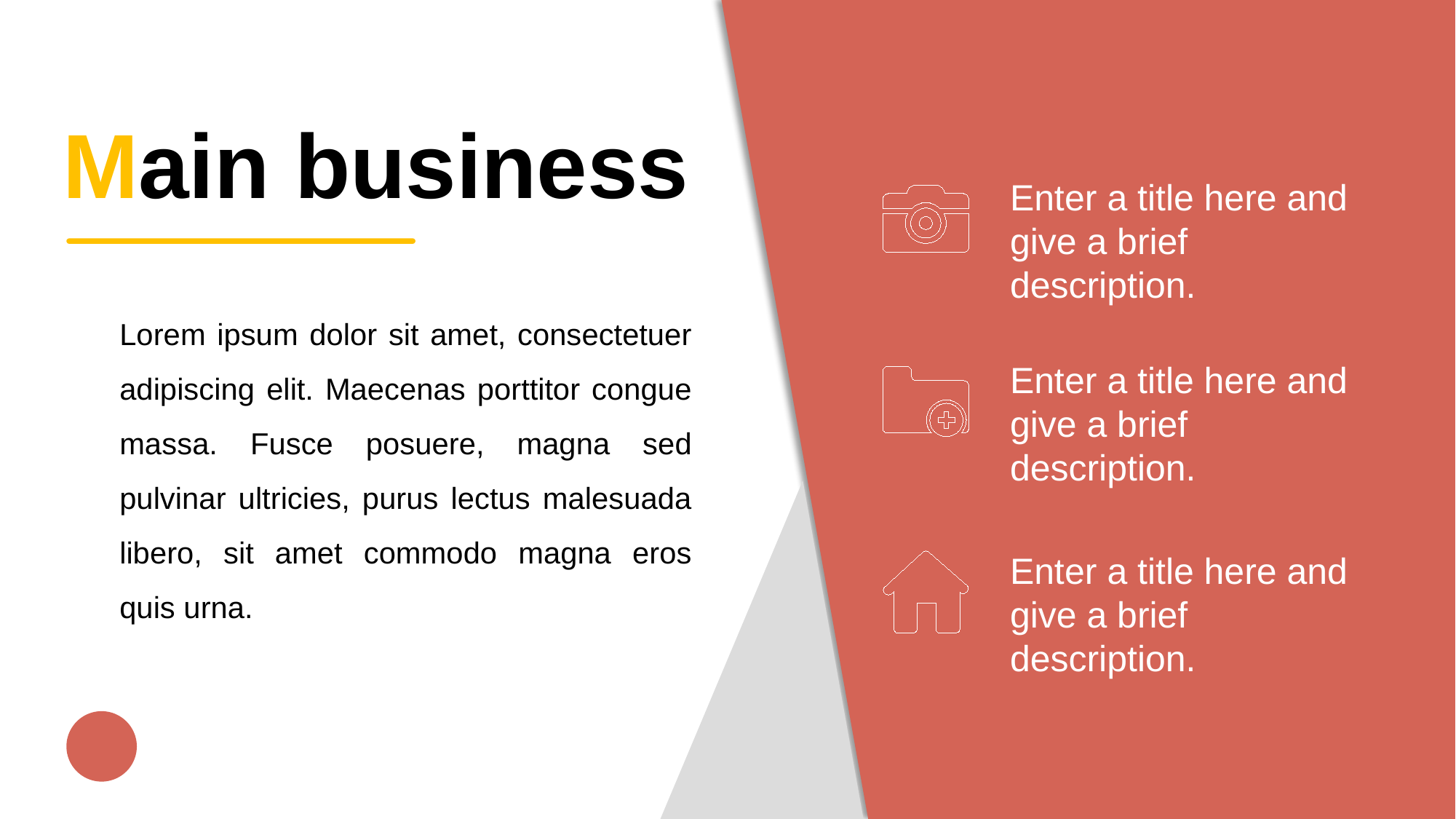

Main business
Enter a title here and give a brief description.

Lorem ipsum dolor sit amet, consectetuer adipiscing elit. Maecenas porttitor congue massa. Fusce posuere, magna sed pulvinar ultricies, purus lectus malesuada libero, sit amet commodo magna eros quis urna.
Enter a title here and give a brief description.

Enter a title here and give a brief description.